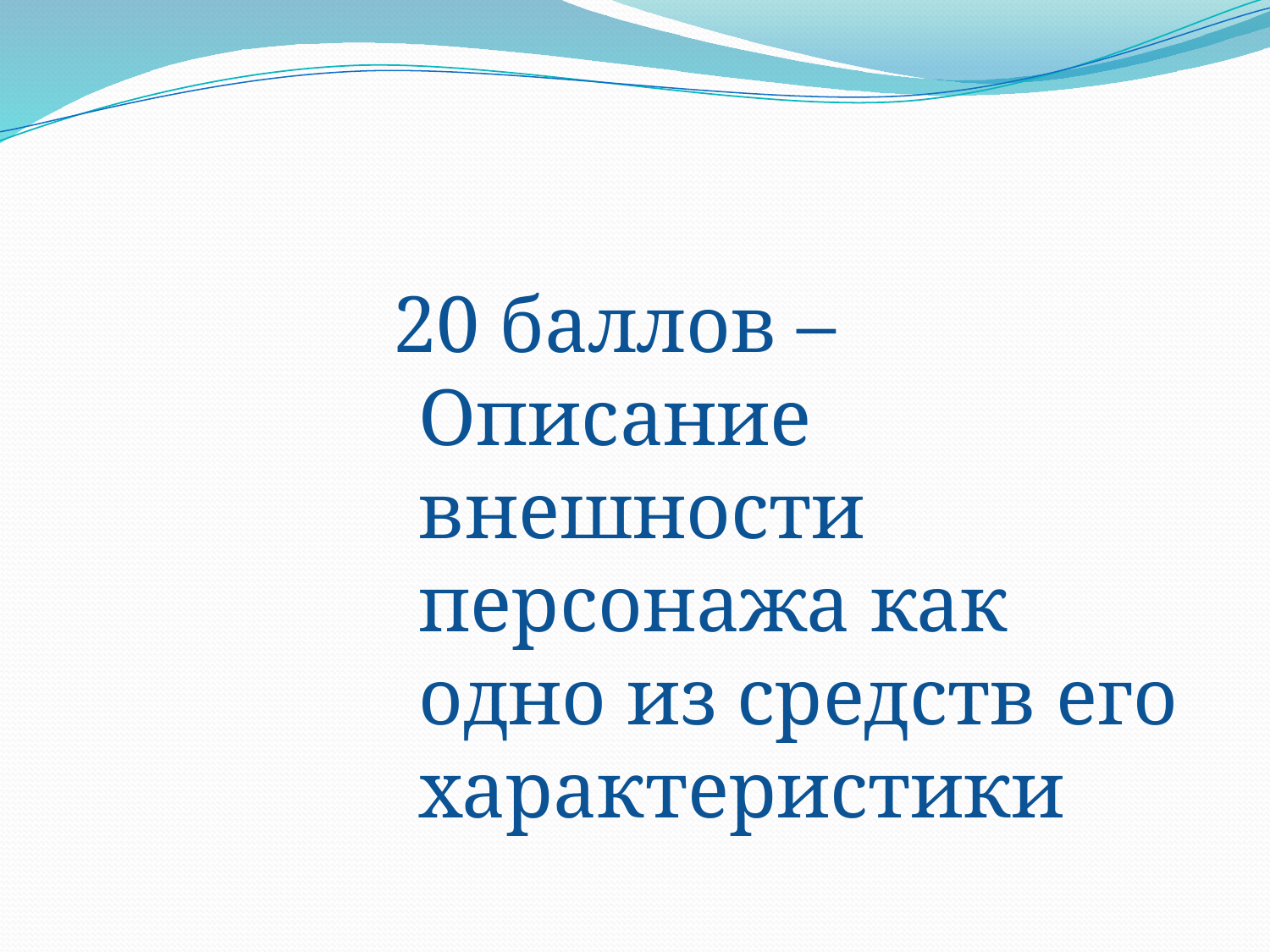

#
20 баллов – Описание внешности персонажа как одно из средств его характеристики